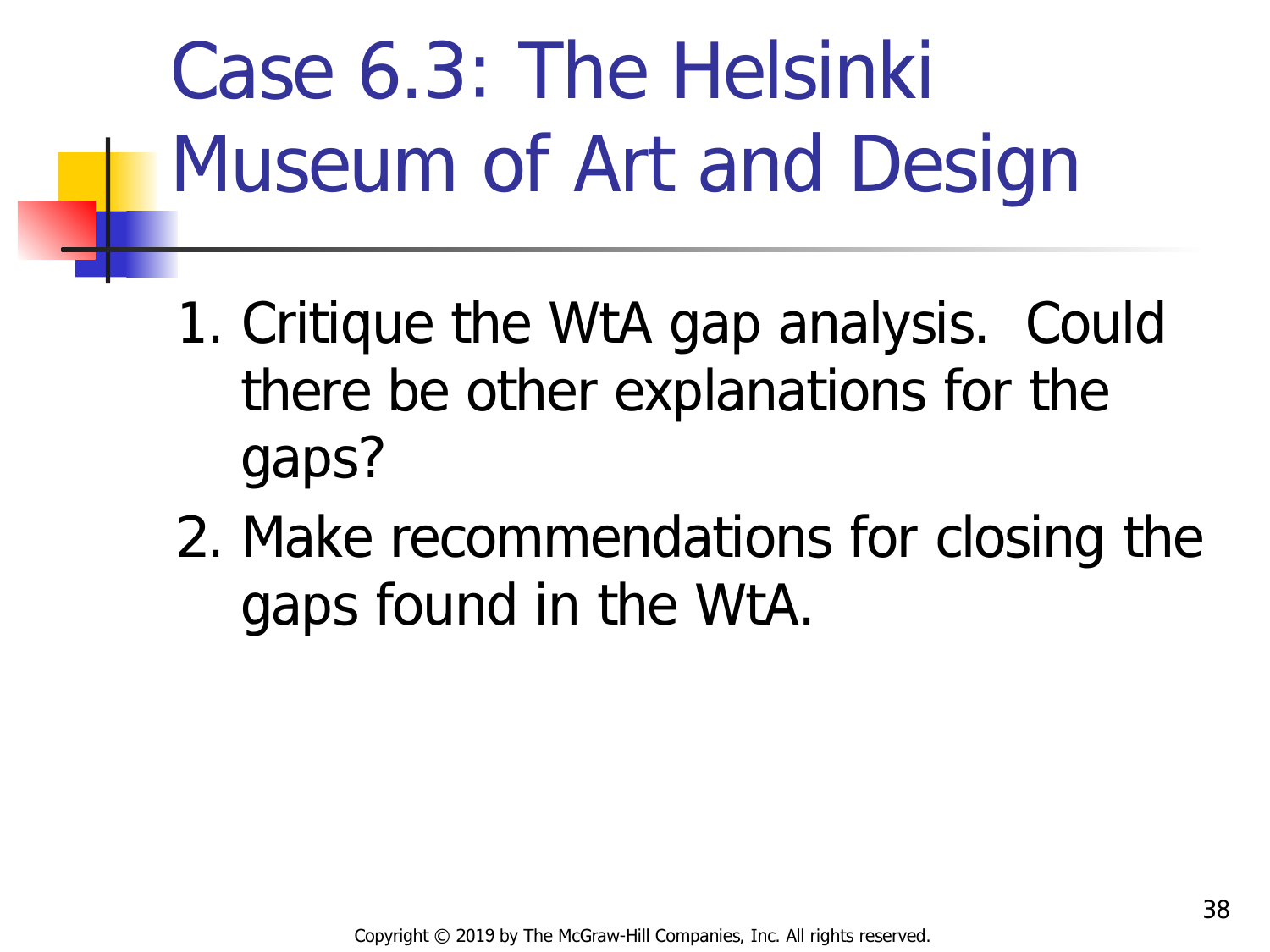

# Case 6.3: The Helsinki Museum of Art and Design
1. Critique the WtA gap analysis.  Could there be other explanations for the gaps?
2. Make recommendations for closing the gaps found in the WtA.
38
Copyright © 2019 by The McGraw-Hill Companies, Inc. All rights reserved.